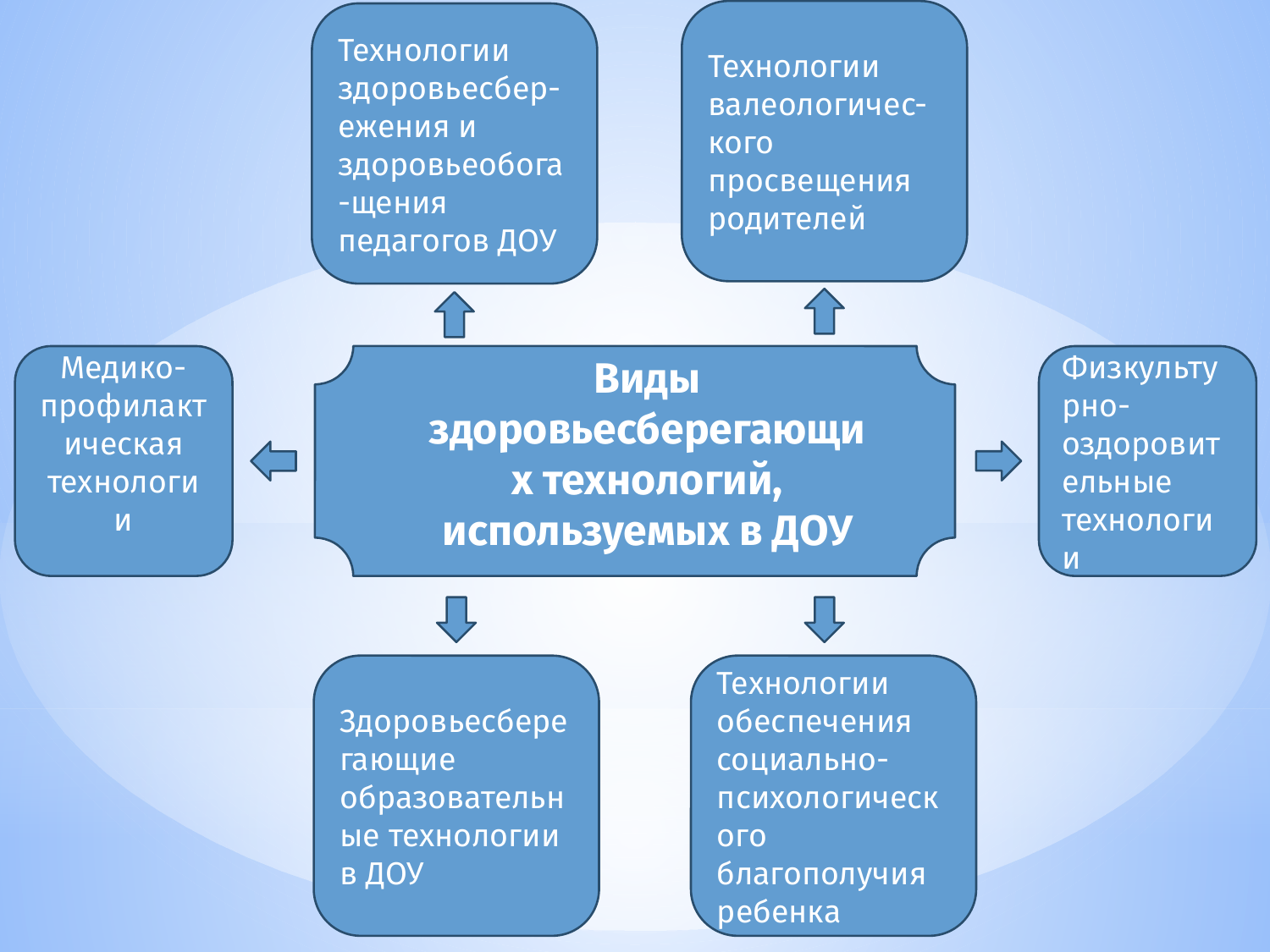

Технологии валеологичес-кого просвещения родителей
Технологии здоровьесбер-ежения и здоровьеобога-щения педагогов ДОУ

Медико-профилактическая технологии

Физкультурно-оздоровительные технологии
Виды здоровьесберегающих технологий, используемых в ДОУ

Здоровьесберегающие образовательные технологии в ДОУ
Технологии обеспечения социально-психологического благополучия ребенка